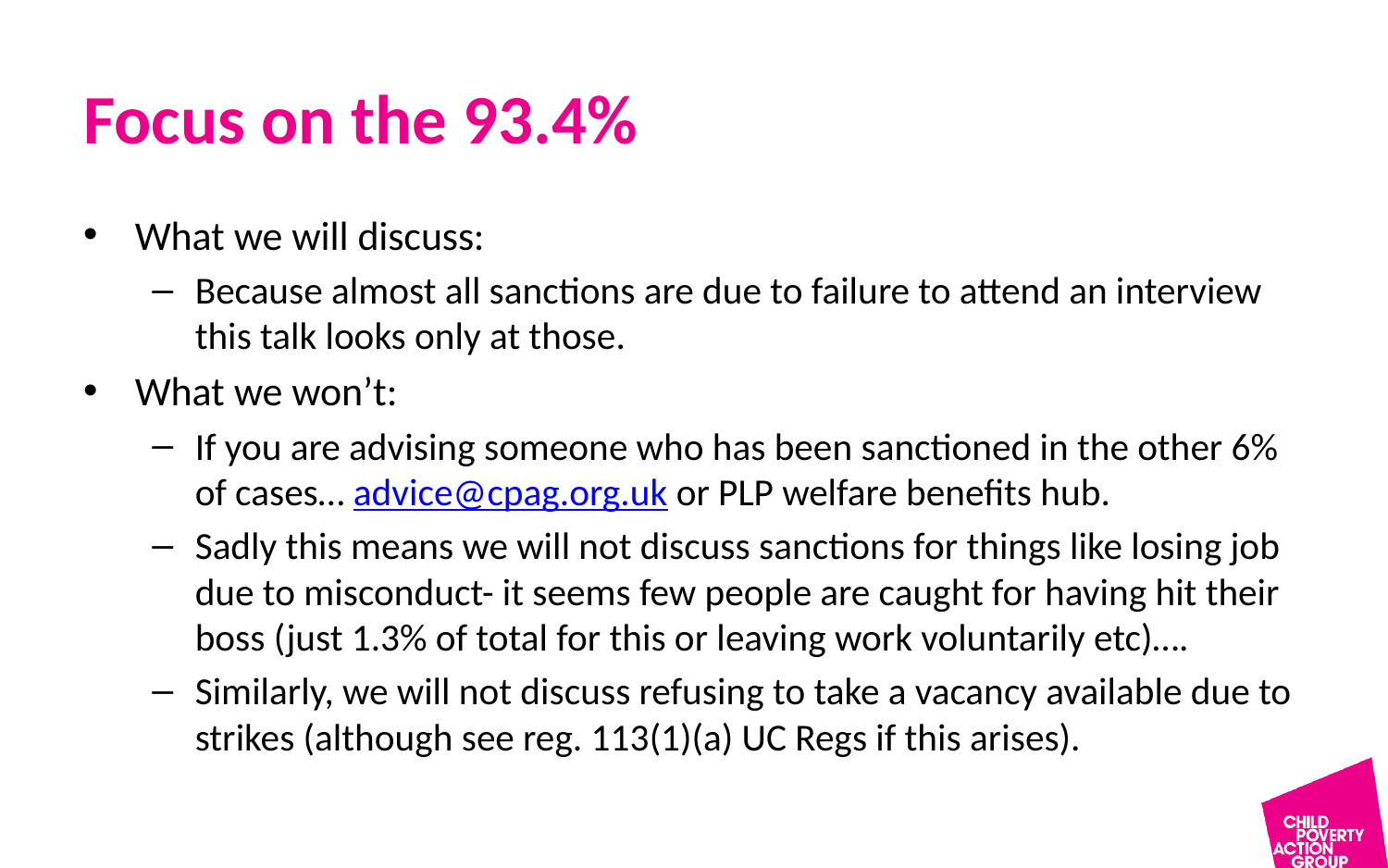

# Focus on the 93.4%
What we will discuss:
Because almost all sanctions are due to failure to attend an interview this talk looks only at those.
What we won’t:
If you are advising someone who has been sanctioned in the other 6% of cases… advice@cpag.org.uk or PLP welfare benefits hub.
Sadly this means we will not discuss sanctions for things like losing job due to misconduct- it seems few people are caught for having hit their boss (just 1.3% of total for this or leaving work voluntarily etc)….
Similarly, we will not discuss refusing to take a vacancy available due to strikes (although see reg. 113(1)(a) UC Regs if this arises).